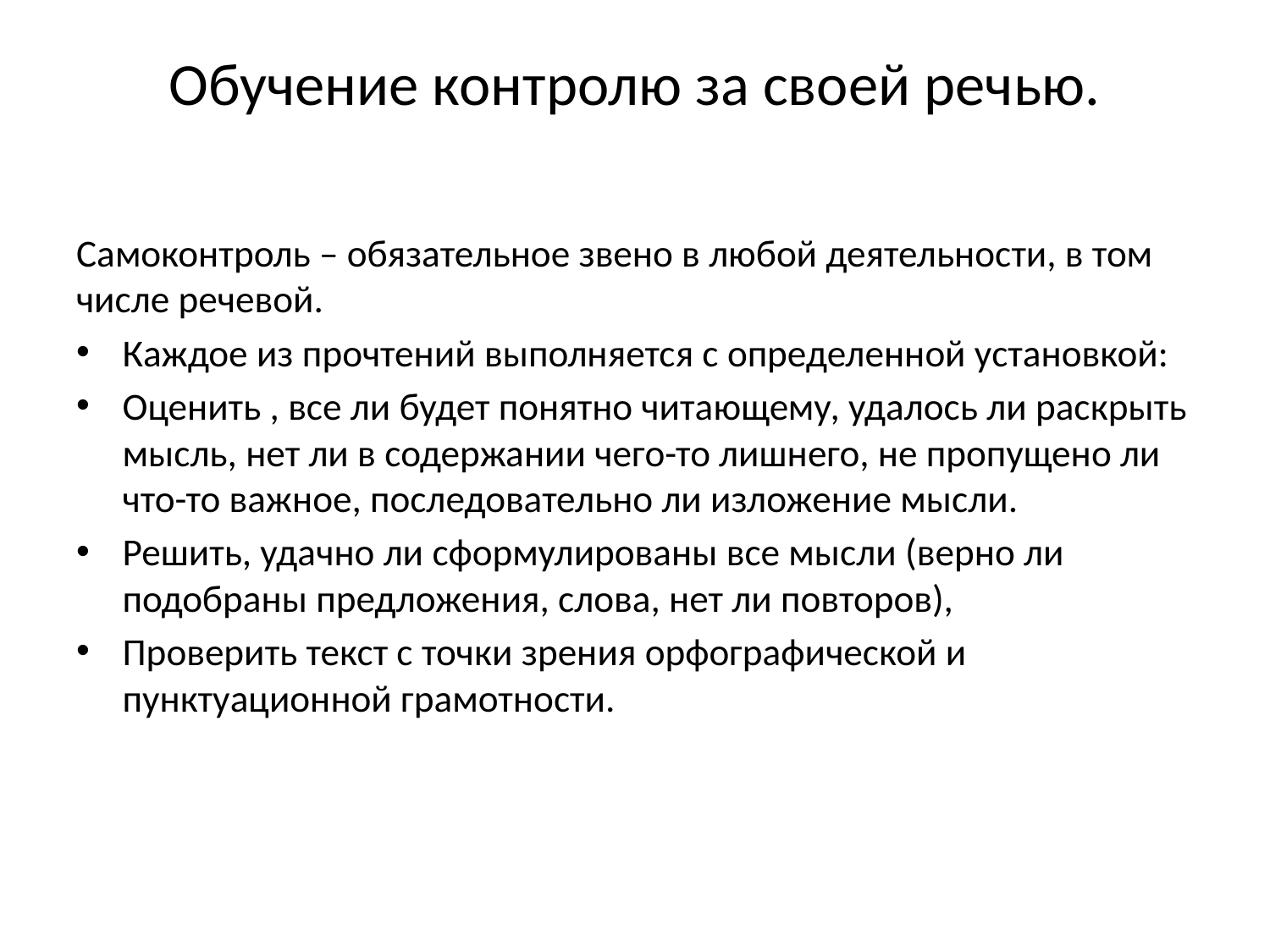

# Обучение контролю за своей речью.
Самоконтроль – обязательное звено в любой деятельности, в том числе речевой.
Каждое из прочтений выполняется с определенной установкой:
Оценить , все ли будет понятно читающему, удалось ли раскрыть мысль, нет ли в содержании чего-то лишнего, не пропущено ли что-то важное, последовательно ли изложение мысли.
Решить, удачно ли сформулированы все мысли (верно ли подобраны предложения, слова, нет ли повторов),
Проверить текст с точки зрения орфографической и пунктуационной грамотности.